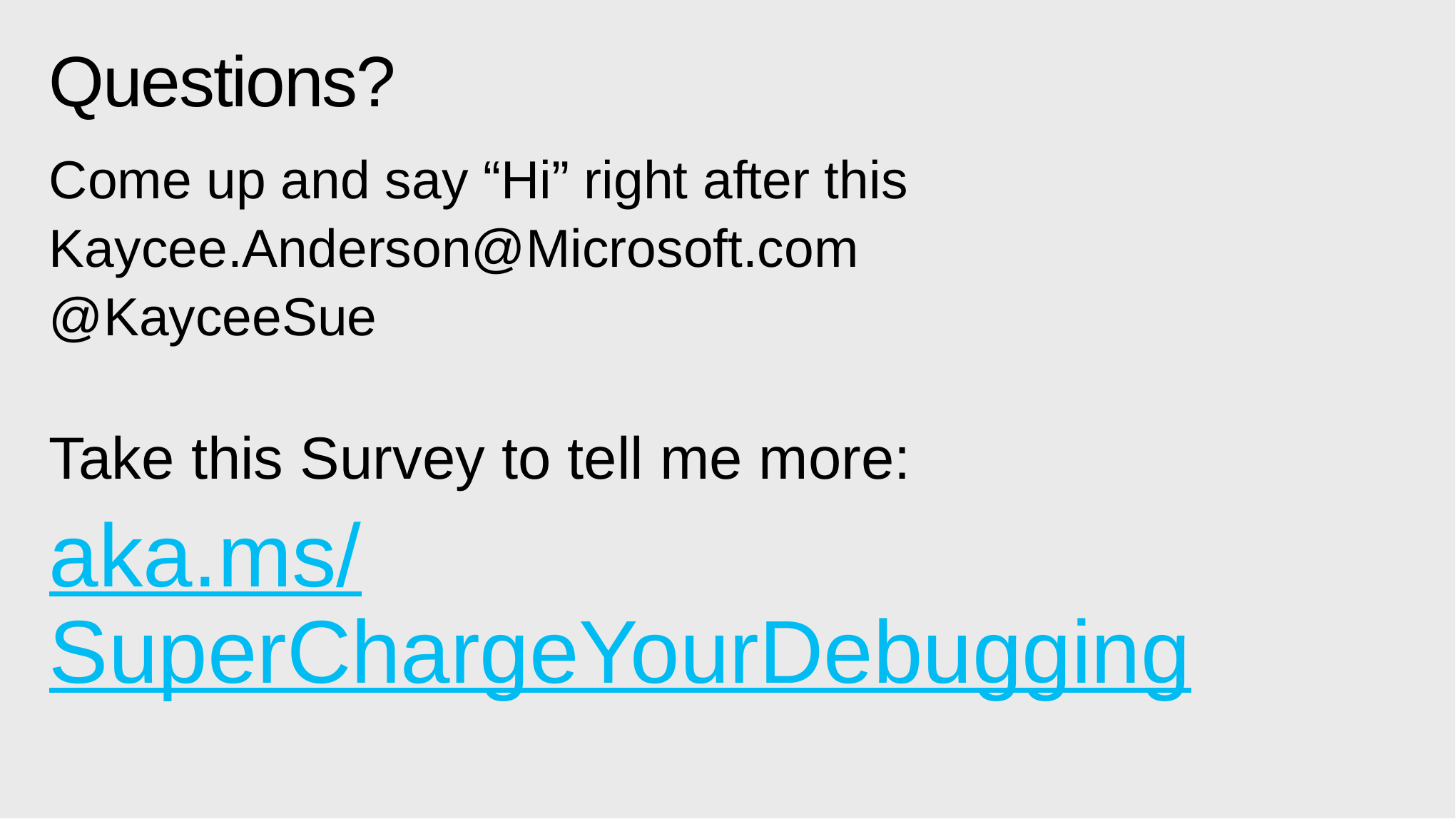

# Questions?
Come up and say “Hi” right after this
Kaycee.Anderson@Microsoft.com
@KayceeSue

Take this Survey to tell me more:
aka.ms/SuperChargeYourDebugging